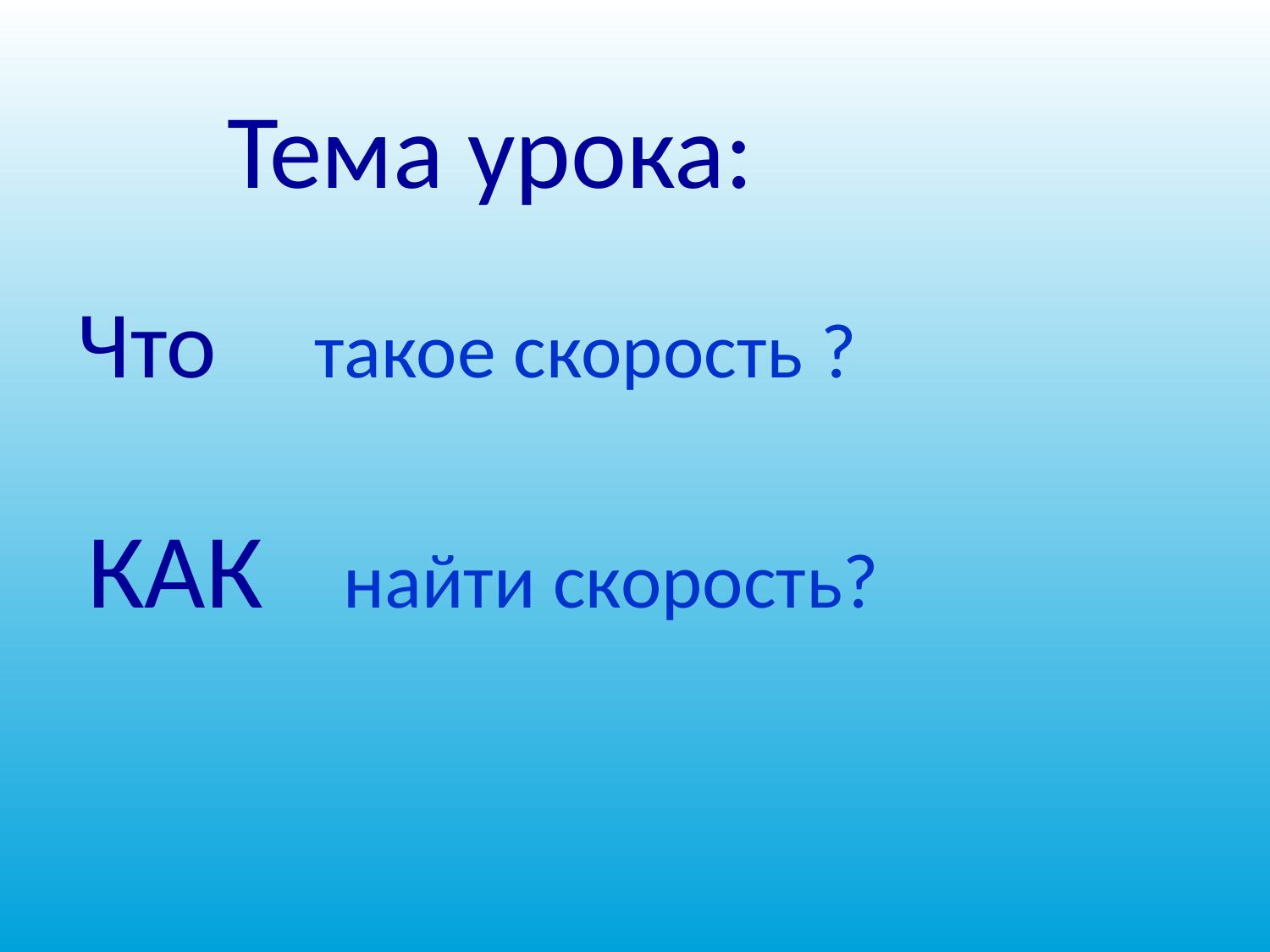

Тема урока:
Что           такое скорость ?
КАК         найти скорость?